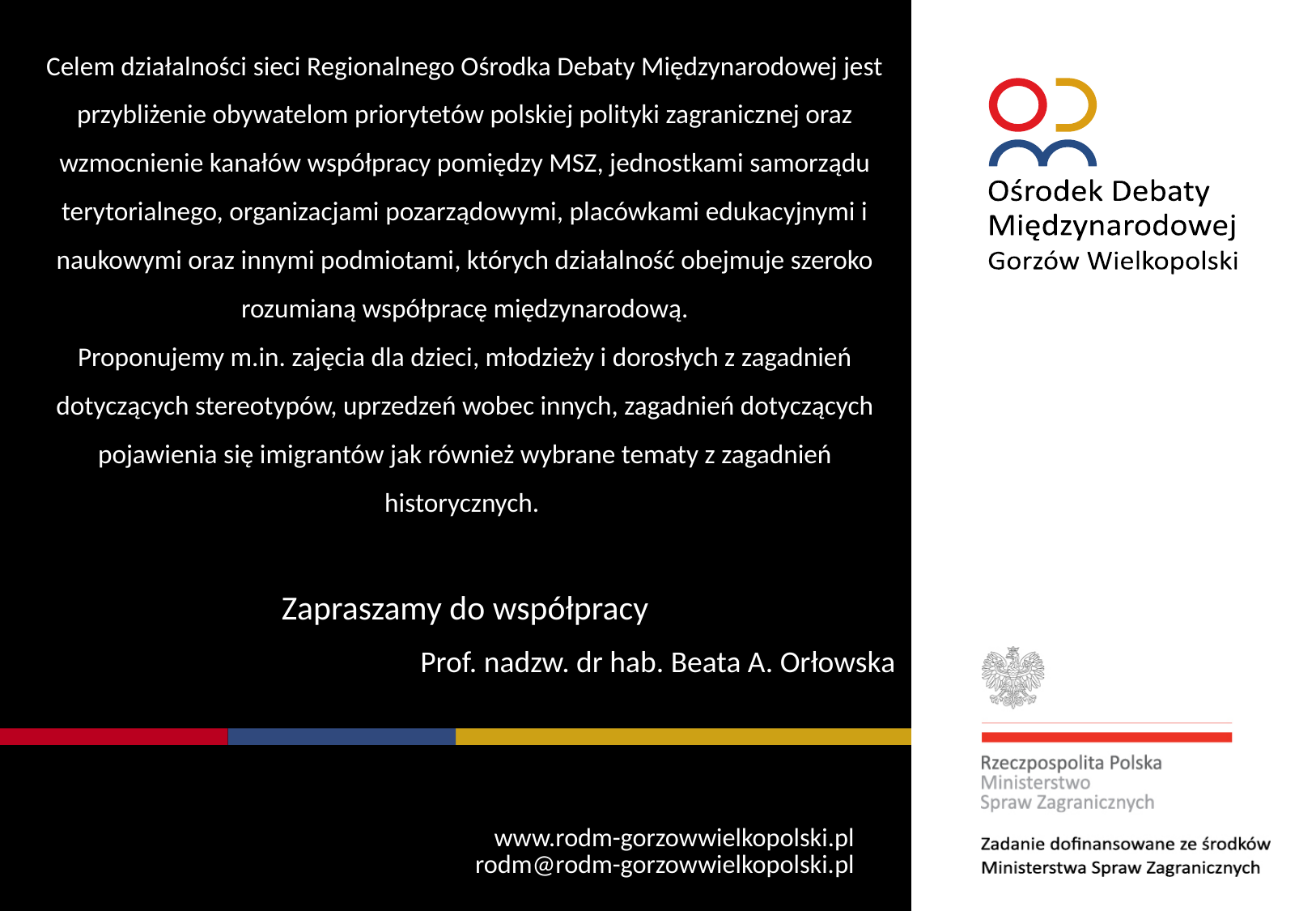

# Celem działalności sieci Regionalnego Ośrodka Debaty Międzynarodowej jest przybliżenie obywatelom priorytetów polskiej polityki zagranicznej oraz wzmocnienie kanałów współpracy pomiędzy MSZ, jednostkami samorządu terytorialnego, organizacjami pozarządowymi, placówkami edukacyjnymi i naukowymi oraz innymi podmiotami, których działalność obejmuje szeroko rozumianą współpracę międzynarodową. Proponujemy m.in. zajęcia dla dzieci, młodzieży i dorosłych z zagadnień dotyczących stereotypów, uprzedzeń wobec innych, zagadnień dotyczących pojawienia się imigrantów jak również wybrane tematy z zagadnień historycznych. Zapraszamy do współpracy

Prof. nadzw. dr hab. Beata A. Orłowska